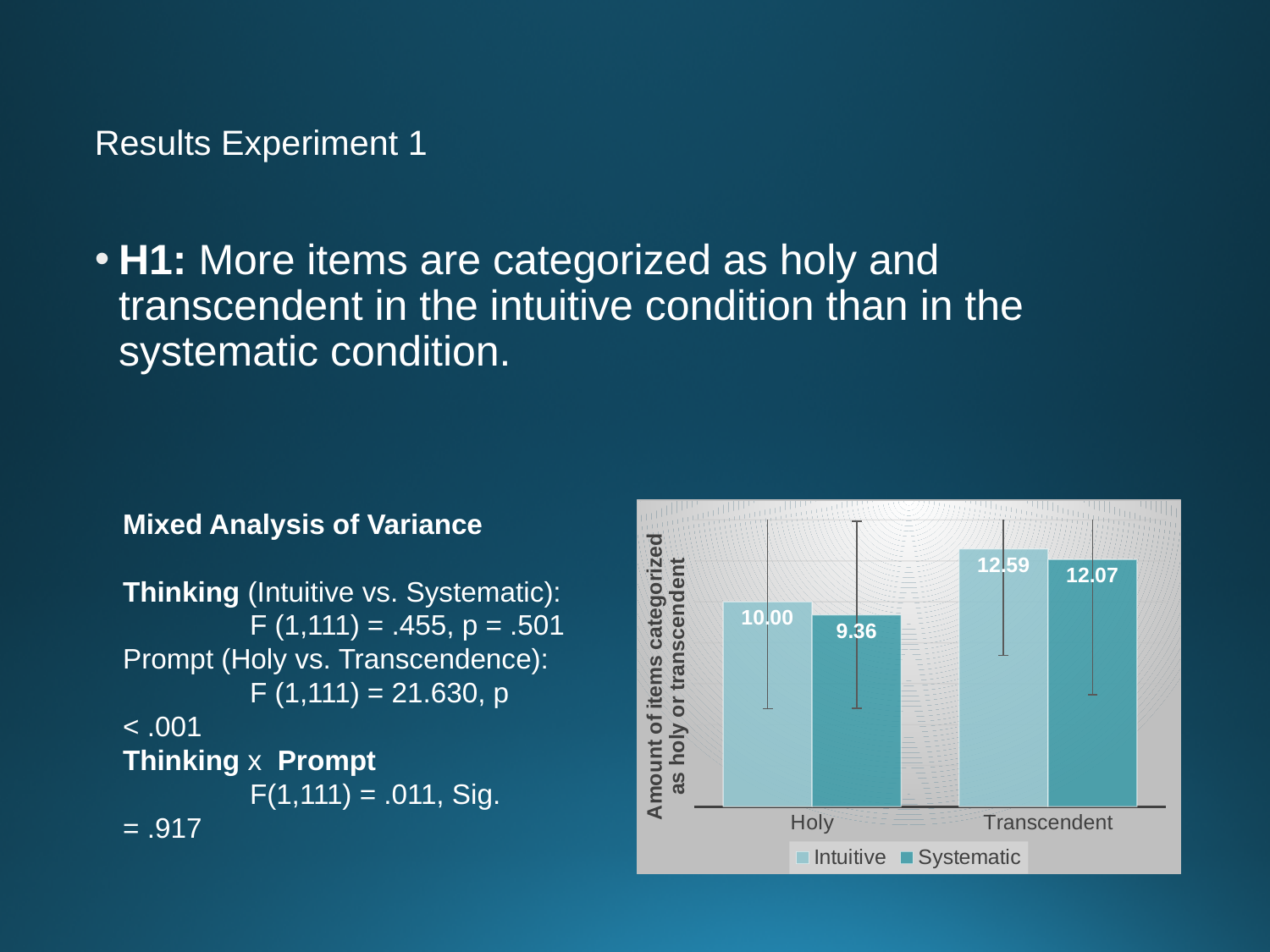

# Results Experiment 1
H1: More items are categorized as holy and transcendent in the intuitive condition than in the systematic condition.

Mixed Analysis of Variance

Thinking (Intuitive vs. Systematic):
	F (1,111) = .455, p = .501
Prompt (Holy vs. Transcendence):
	F (1,111) = 21.630, p < .001
Thinking x  Prompt
	F(1,111) = .011, Sig. = .917

### Chart

| Category | Intuitive | Systematic |
|---|---|---|
| Holy | 10.0 | 9.36 |
| Transcendent | 12.59 | 12.07 |